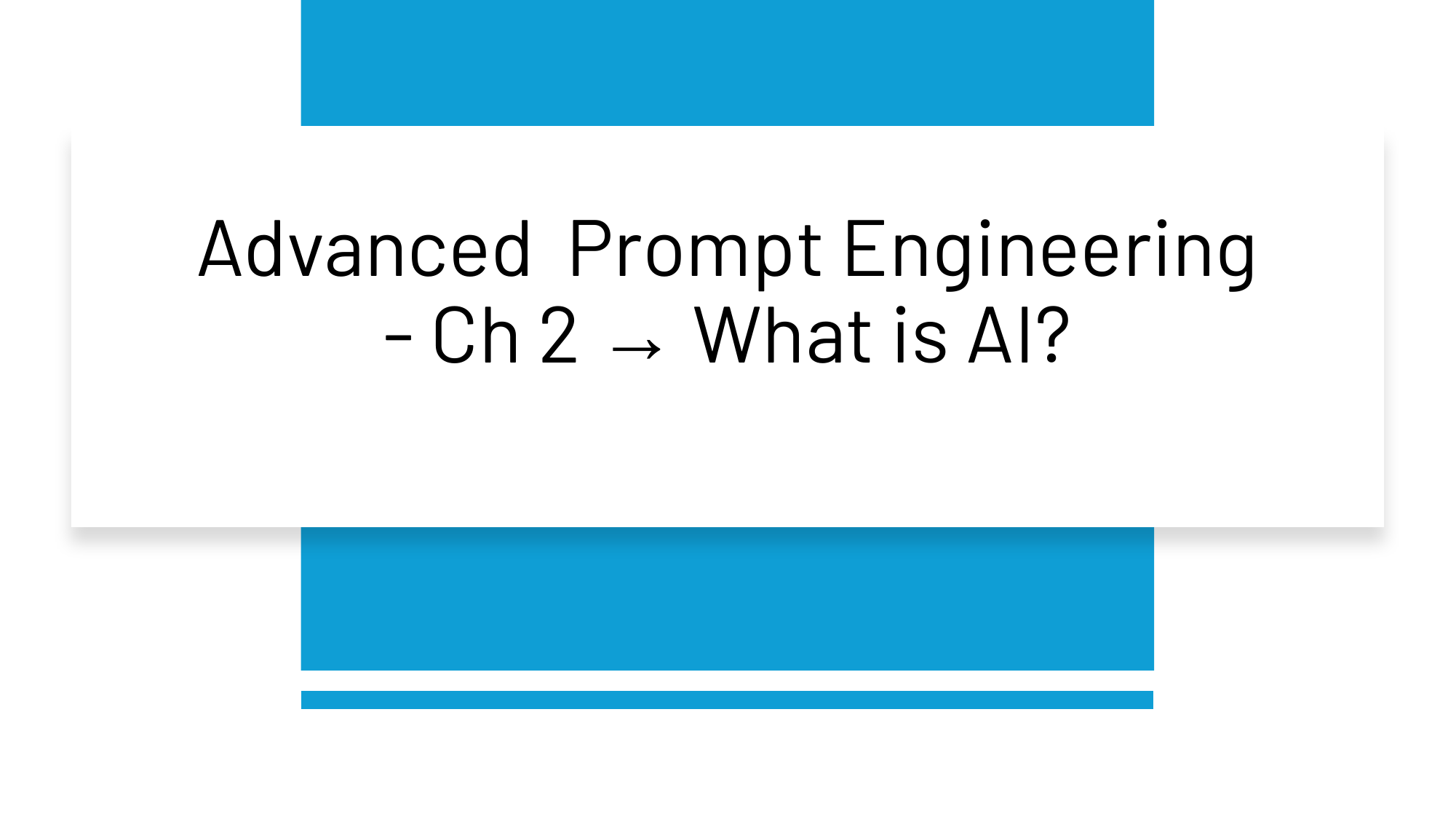

# Advanced  Prompt Engineering - Ch 2 → What is AI?